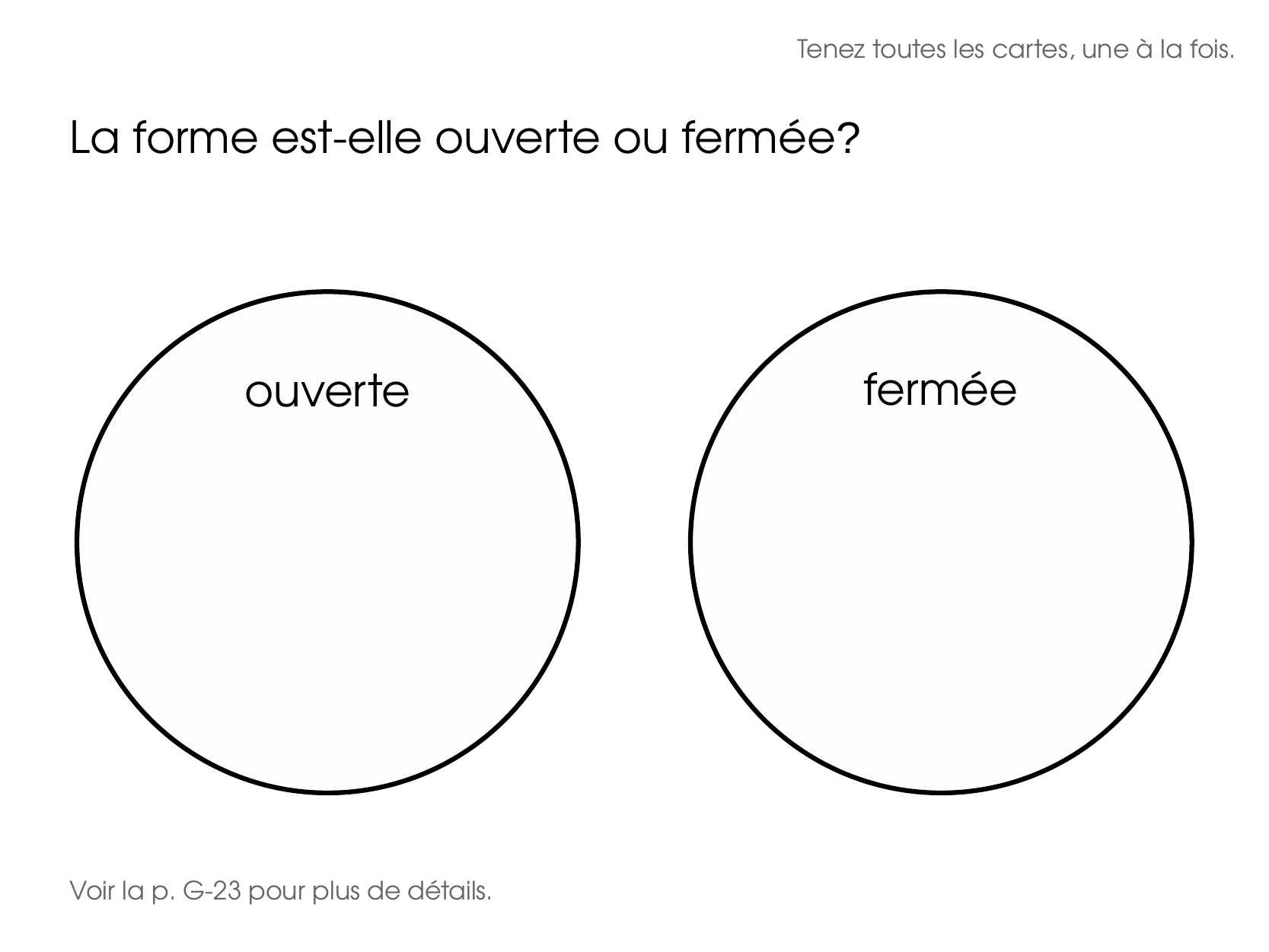

Tenez toutes les cartes, une à la fois.
La forme est-elle ouverte ou fermée?

ouverte

fermée
Voir la p. G-23 pour plus de détails.